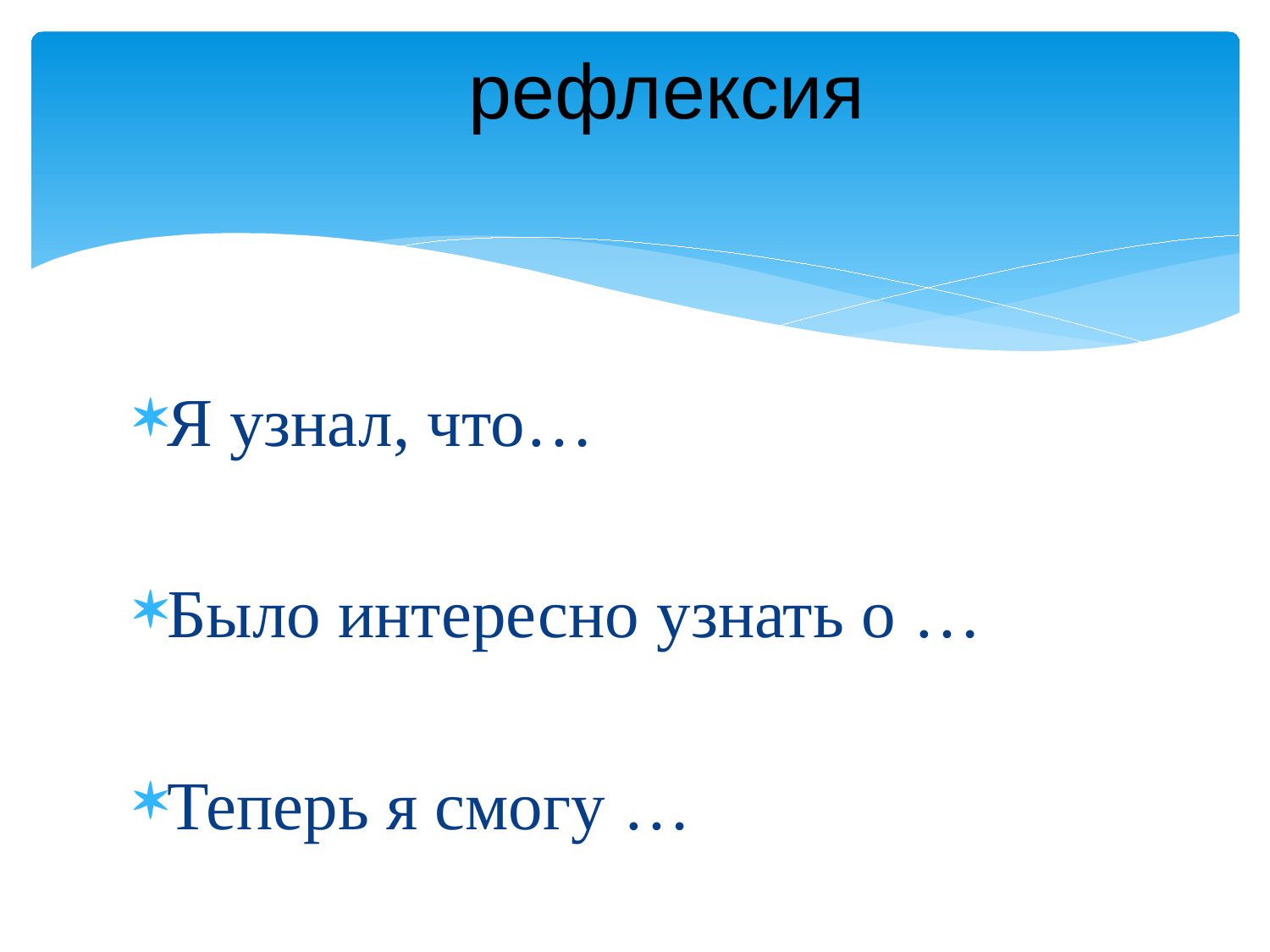

# рефлексия
Я узнал, что…

Было интересно узнать о …

Теперь я смогу …